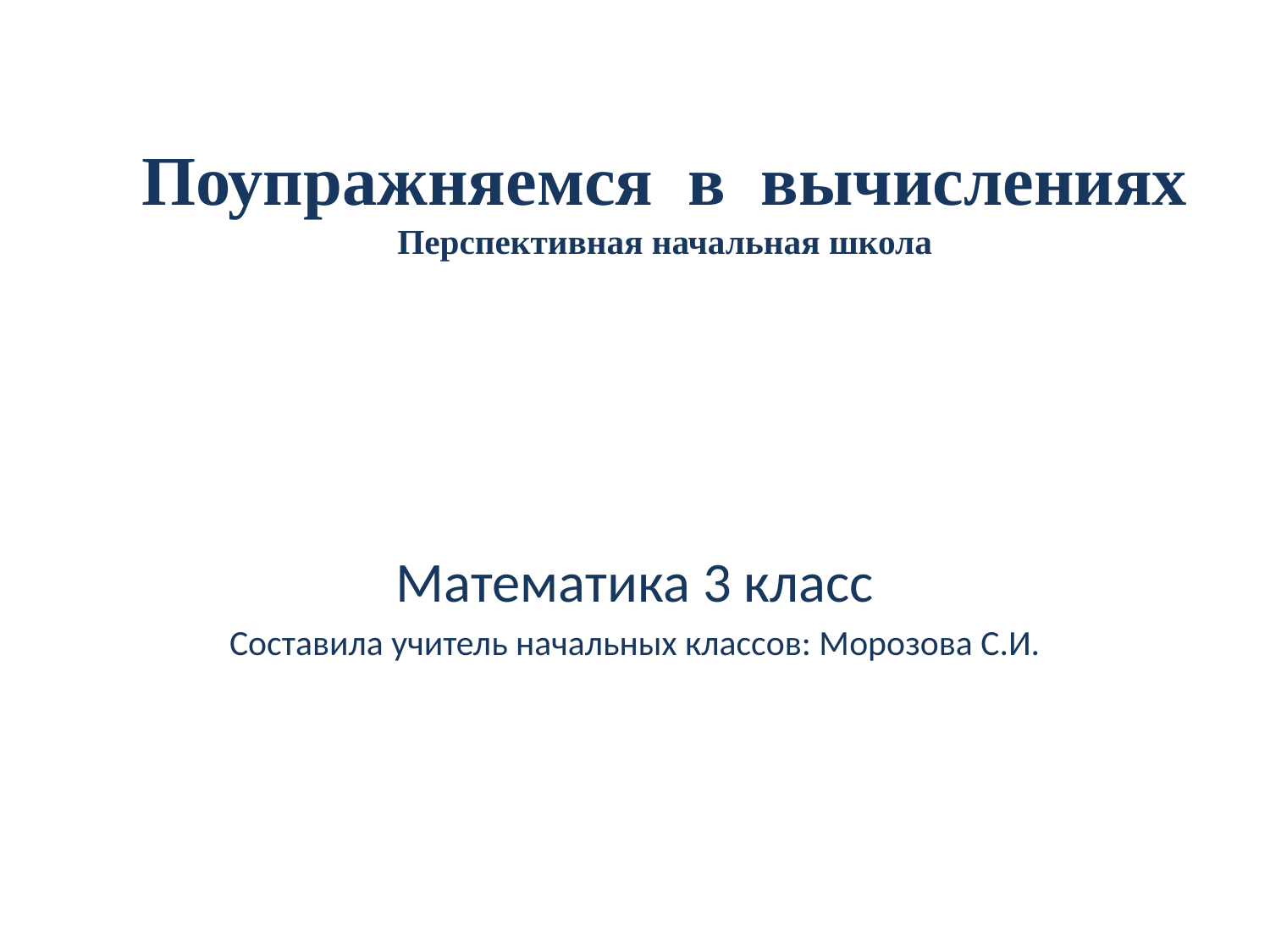

# Поупражняемся  в  вычислениях Перспективная начальная школа
Математика 3 класс
Составила учитель начальных классов: Морозова С.И.